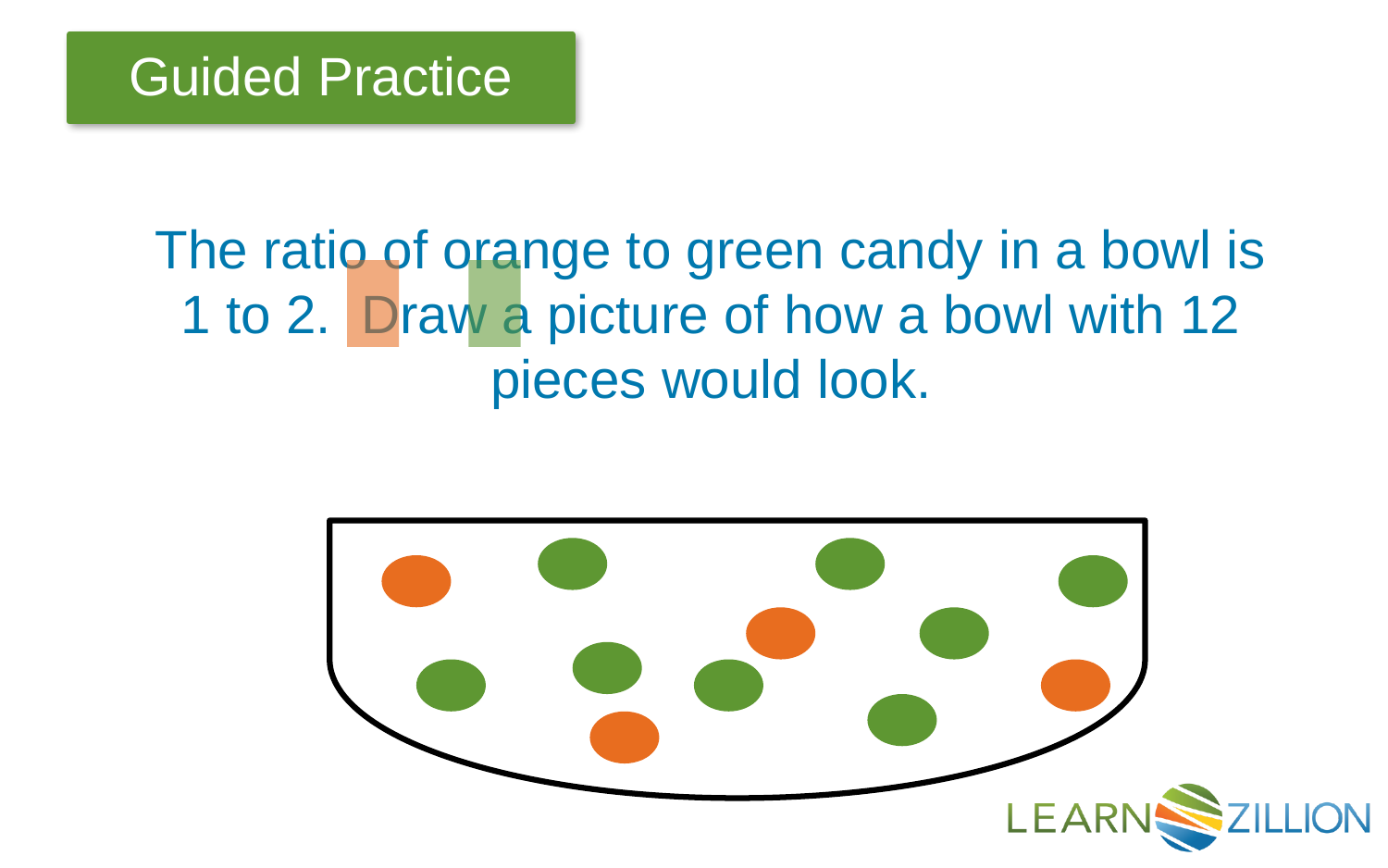

The ratio of orange to green candy in a bowl is 1 to 2.  Draw a picture of how a bowl with 12 pieces would look.